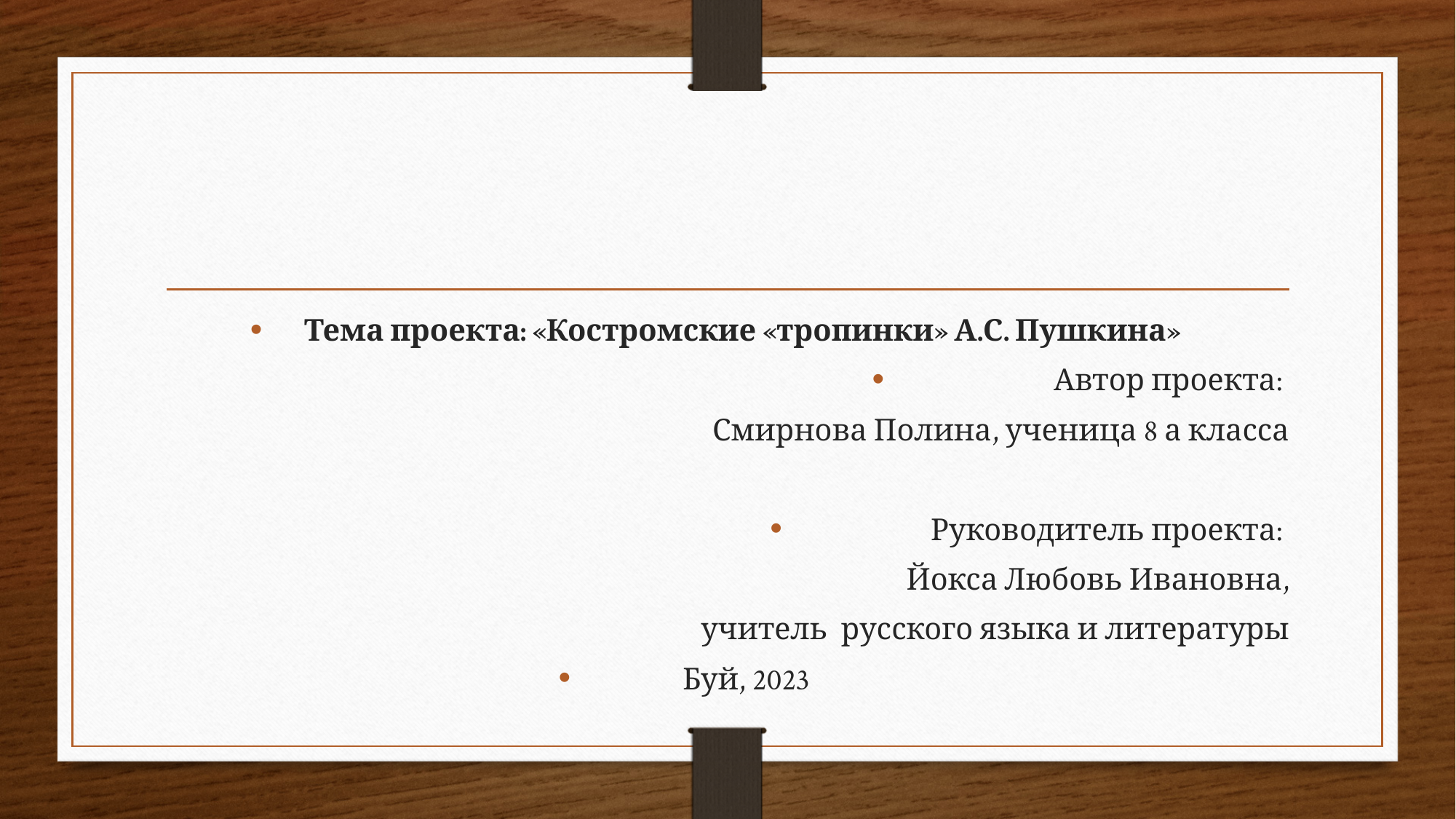

# Муниципальное общеобразовательное учреждение средняя общеобразовательная школа № 13 им. Р.А. Наумова городского округа город Буй Костромской области
Тема проекта: «Костромские «тропинки» А.С. Пушкина»
Автор проекта:
Смирнова Полина, ученица 8 а класса

Руководитель проекта:
Йокса Любовь Ивановна,
учитель  русского языка и литературы
 Буй, 2023